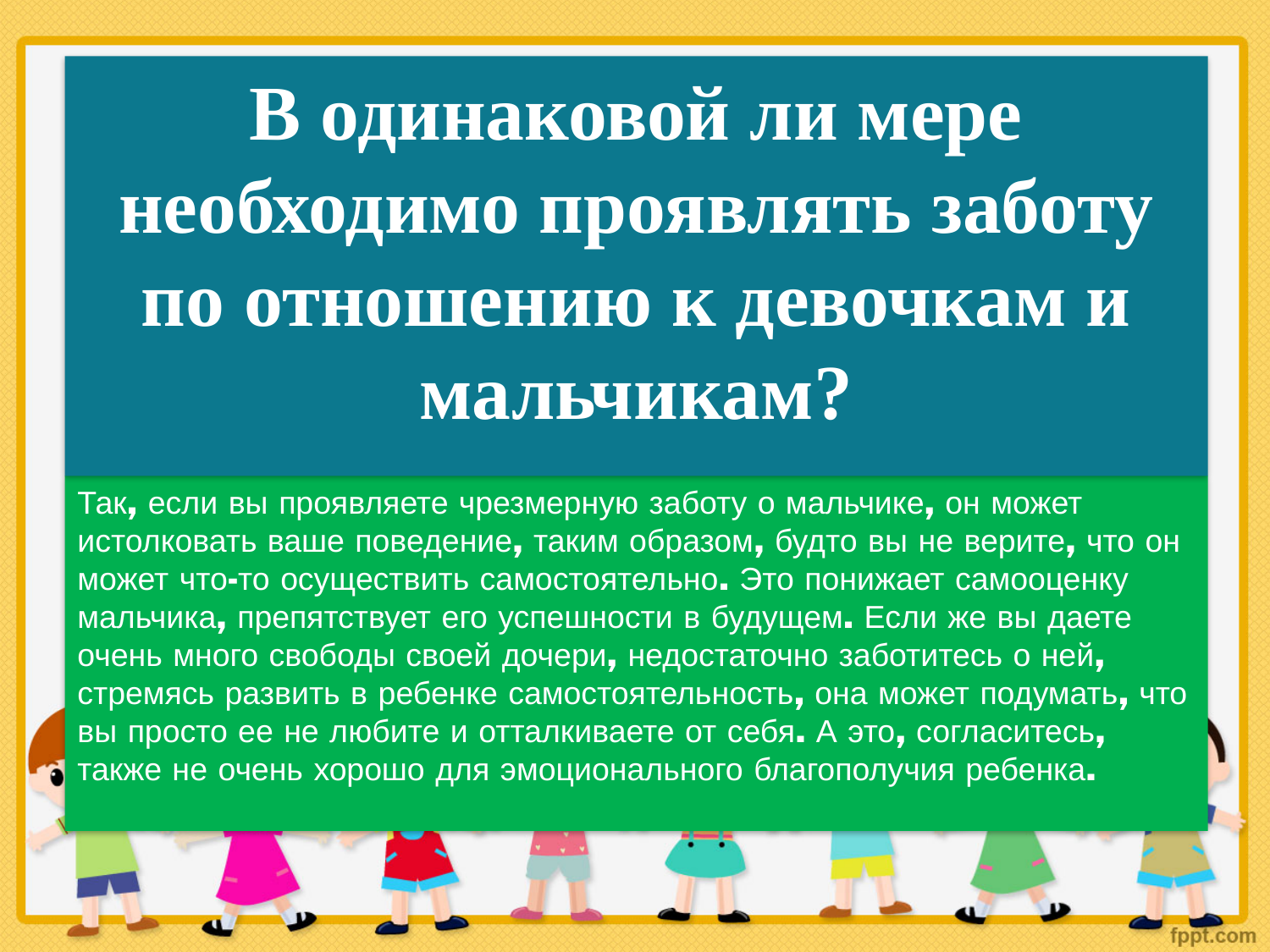

В одинаковой ли мере необходимо проявлять заботу по отношению к девочкам и мальчикам?
Так, если вы проявляете чрезмерную заботу о мальчике, он может истолковать ваше поведение, таким образом, будто вы не верите, что он может что-то осуществить самостоятельно. Это понижает самооценку мальчика, препятствует его успешности в будущем. Если же вы даете очень много свободы своей дочери, недостаточно заботитесь о ней, стремясь развить в ребенке самостоятельность, она может подумать, что вы просто ее не любите и отталкиваете от себя. А это, согласитесь, также не очень хорошо для эмоционального благополучия ребенка.